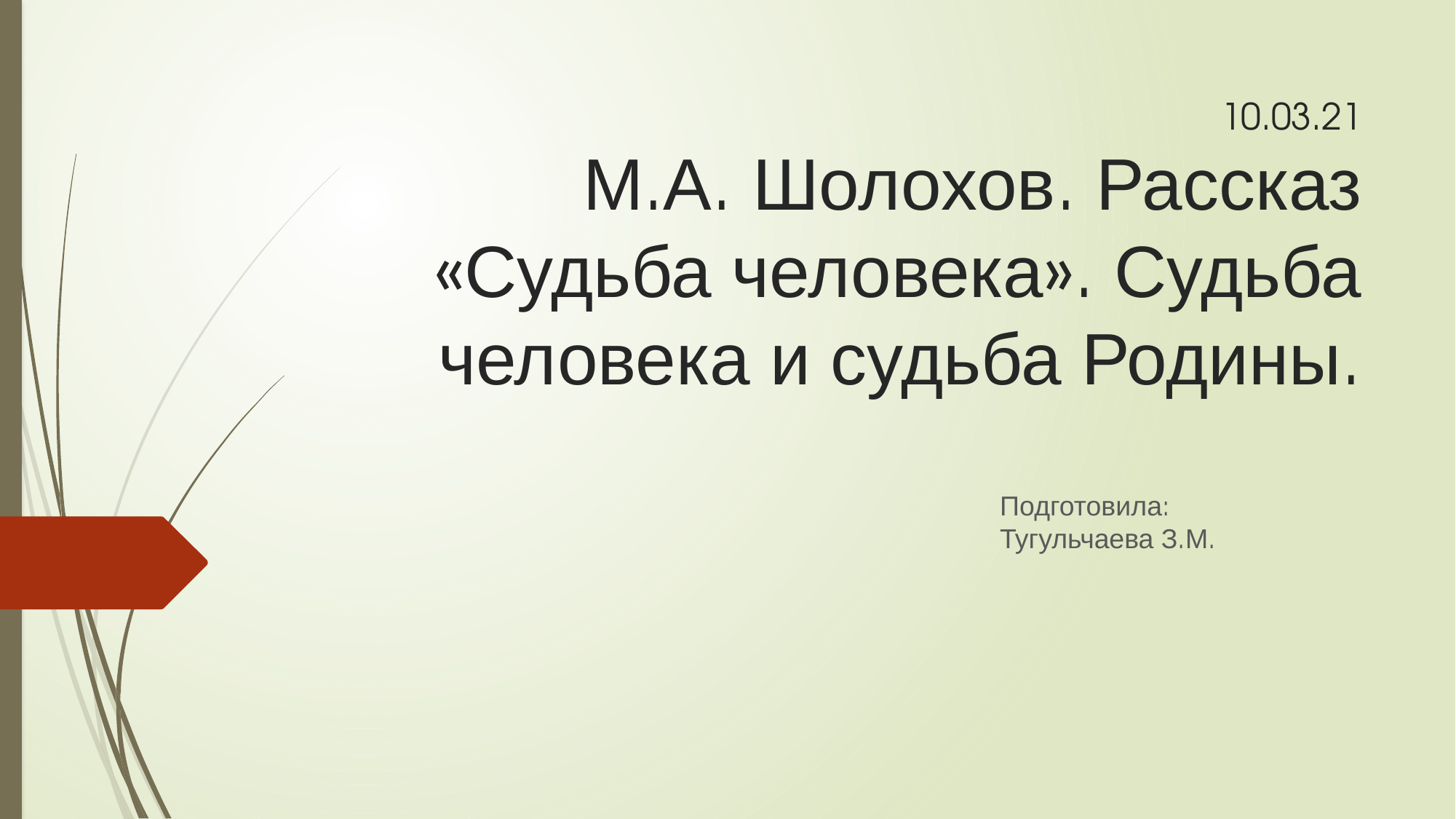

# 10.03.21 М.А. Шолохов. Рассказ «Судьба человека». Судьба человека и судьба Родины.
Подготовила: Тугульчаева З.М.